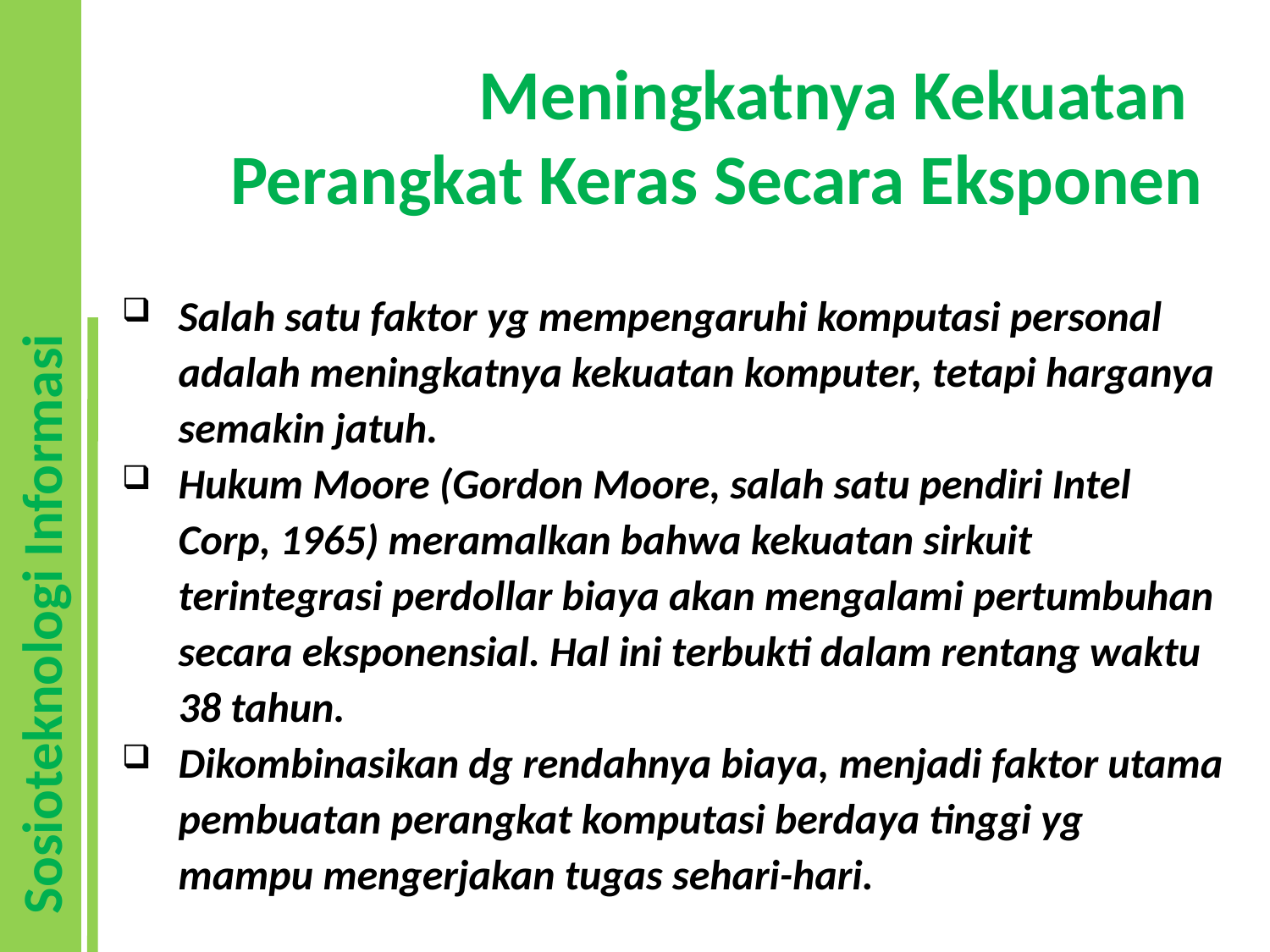

# Meningkatnya Kekuatan Perangkat Keras Secara Eksponen
Salah satu faktor yg mempengaruhi komputasi personal adalah meningkatnya kekuatan komputer, tetapi harganya semakin jatuh.
Hukum Moore (Gordon Moore, salah satu pendiri Intel Corp, 1965) meramalkan bahwa kekuatan sirkuit terintegrasi perdollar biaya akan mengalami pertumbuhan secara eksponensial. Hal ini terbukti dalam rentang waktu 38 tahun.
Dikombinasikan dg rendahnya biaya, menjadi faktor utama pembuatan perangkat komputasi berdaya tinggi yg mampu mengerjakan tugas sehari-hari.